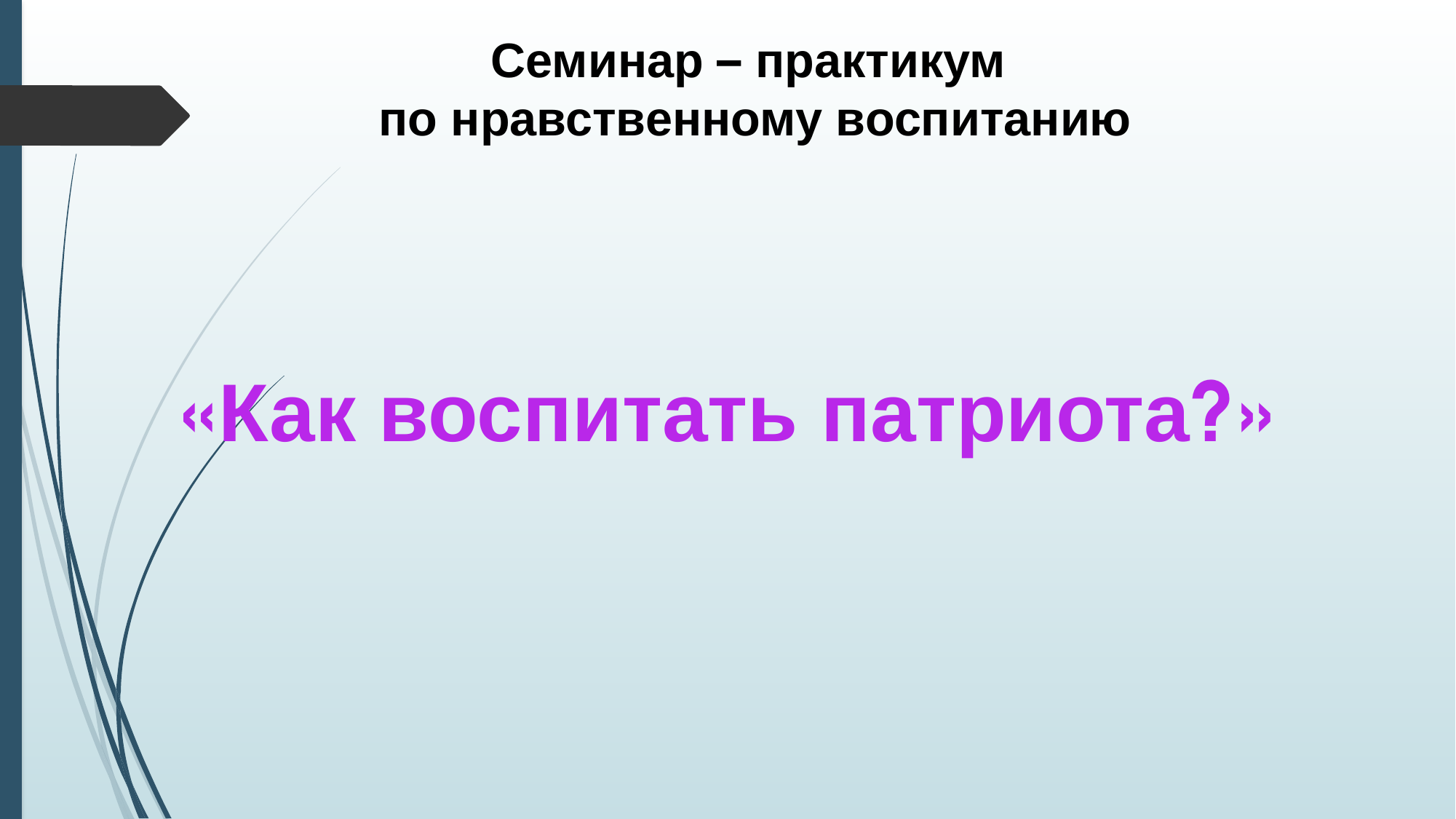

Семинар – практикум
по нравственному воспитанию
«Как воспитать патриота?»